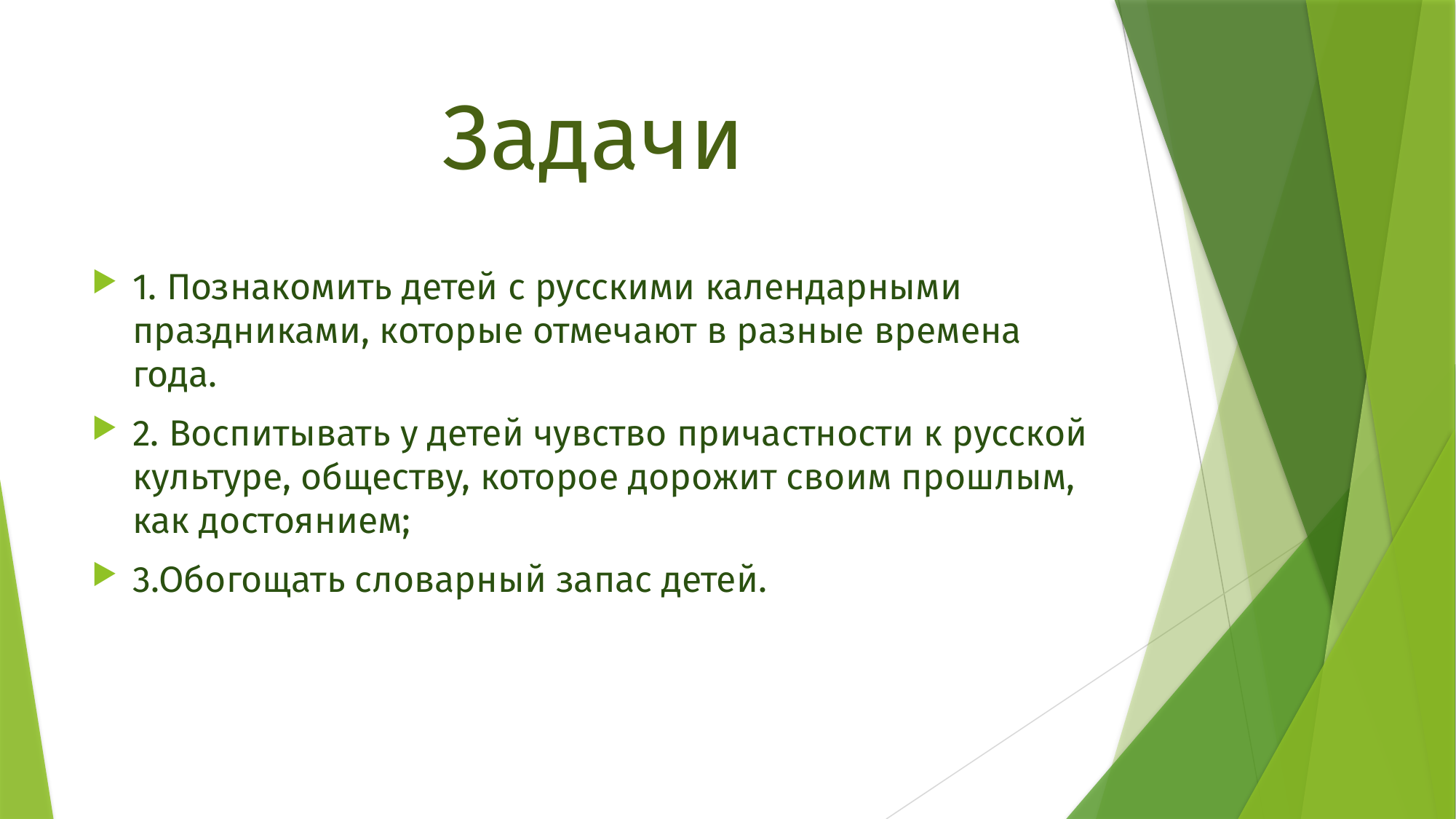

# Задачи
1. Познакомить детей с русскими календарными праздниками, которые отмечают в разные времена года.
2. Воспитывать у детей чувство причастности к русской культуре, обществу, которое дорожит своим прошлым, как достоянием;
3.Обогощать словарный запас детей.